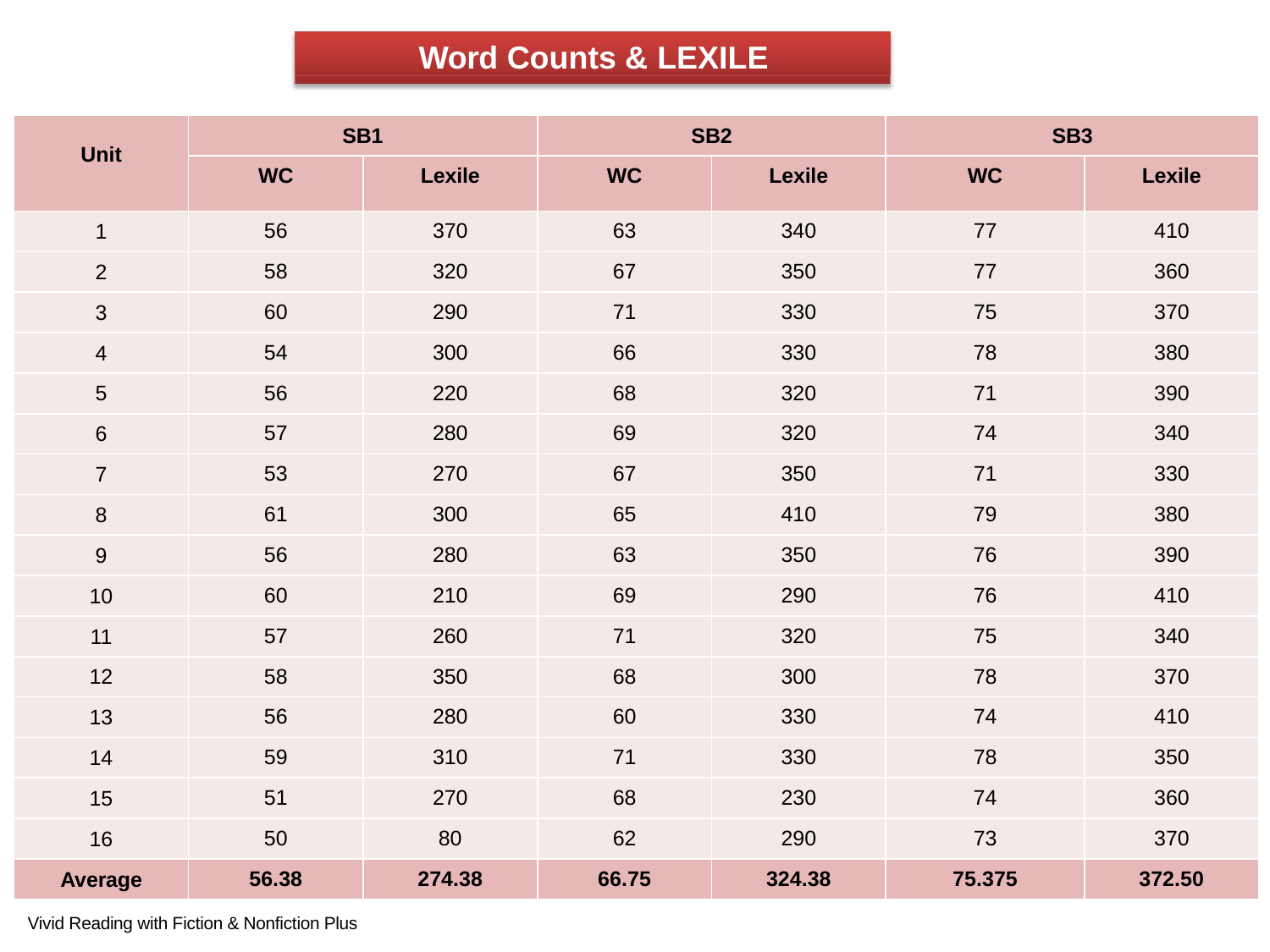

Word Counts & LEXILE
| Unit | SB1 |  | SB2 |  | SB3 |  |
| --- | --- | --- | --- | --- | --- | --- |
|  | WC | Lexile | WC | Lexile | WC | Lexile |
| 1 | 56 | 370 | 63 | 340 | 77 | 410 |
| 2 | 58 | 320 | 67 | 350 | 77 | 360 |
| 3 | 60 | 290 | 71 | 330 | 75 | 370 |
| 4 | 54 | 300 | 66 | 330 | 78 | 380 |
| 5 | 56 | 220 | 68 | 320 | 71 | 390 |
| 6 | 57 | 280 | 69 | 320 | 74 | 340 |
| 7 | 53 | 270 | 67 | 350 | 71 | 330 |
| 8 | 61 | 300 | 65 | 410 | 79 | 380 |
| 9 | 56 | 280 | 63 | 350 | 76 | 390 |
| 10 | 60 | 210 | 69 | 290 | 76 | 410 |
| 11 | 57 | 260 | 71 | 320 | 75 | 340 |
| 12 | 58 | 350 | 68 | 300 | 78 | 370 |
| 13 | 56 | 280 | 60 | 330 | 74 | 410 |
| 14 | 59 | 310 | 71 | 330 | 78 | 350 |
| 15 | 51 | 270 | 68 | 230 | 74 | 360 |
| 16 | 50 | 80 | 62 | 290 | 73 | 370 |
| Average | 56.38 | 274.38 | 66.75 | 324.38 | 75.375 | 372.50 |
Vivid Reading with Fiction & Nonfiction Plus